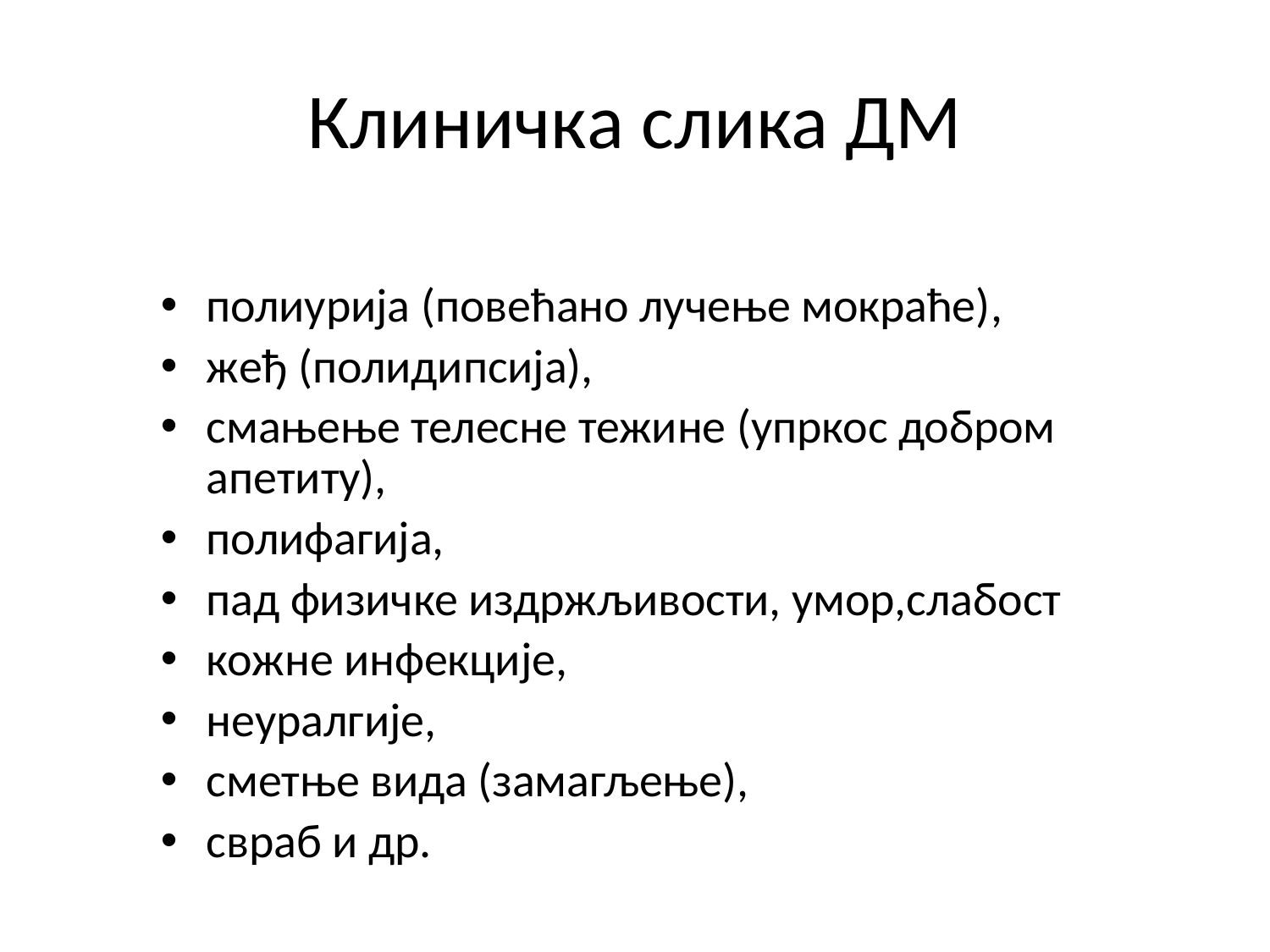

# Клиничка слика ДМ
полиурија (повећано лучење мокраће),
жеђ (полидипсија),
смањење телесне тежине (упркос добром апетиту),
полифагија,
пад физичке издржљивости, умор,слабост
кожне инфекције,
неуралгије,
сметње вида (замагљење),
свраб и др.